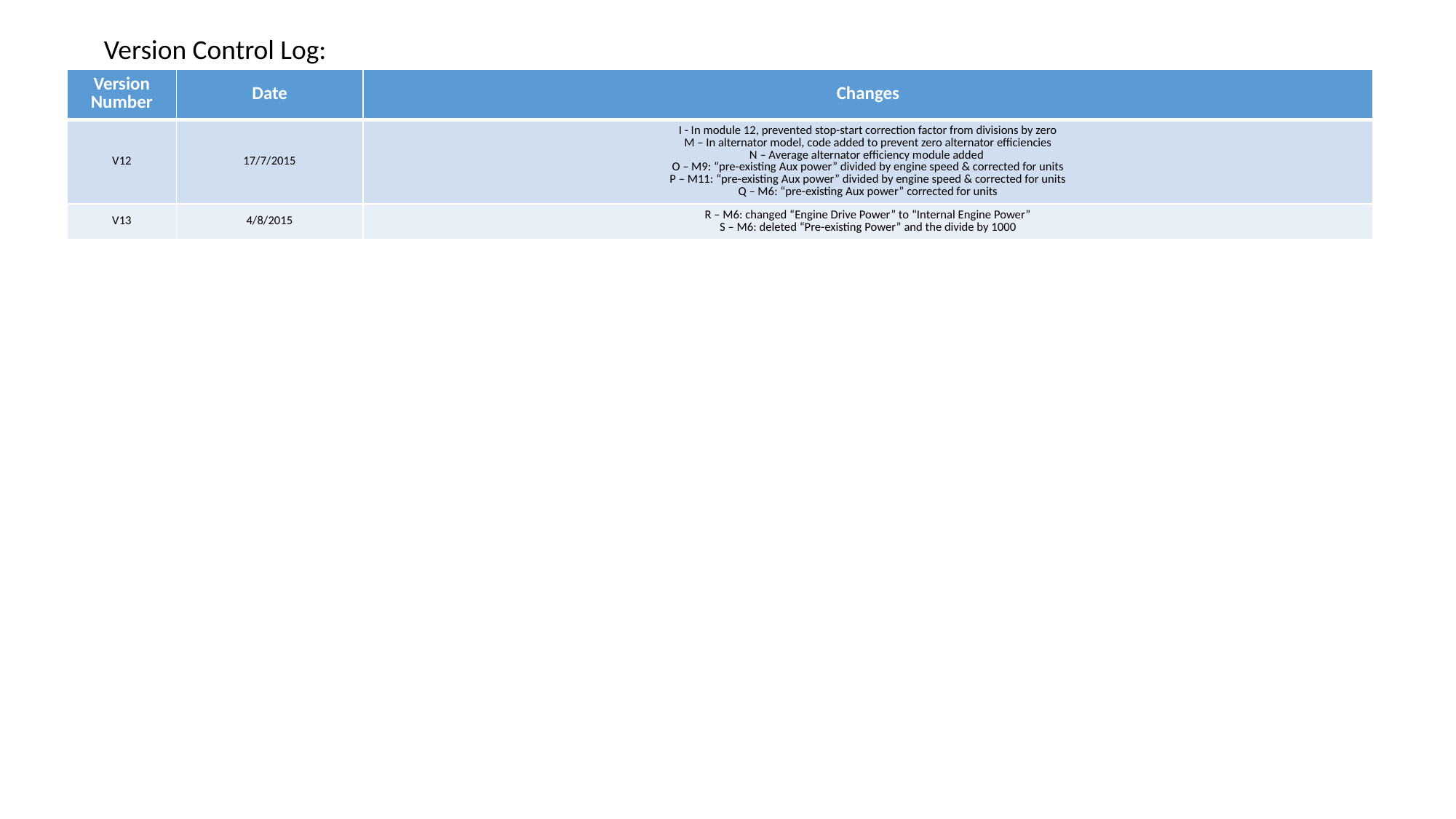

Version Control Log:
| Version Number | Date | Changes |
| --- | --- | --- |
| V12 | 17/7/2015 | I - In module 12, prevented stop-start correction factor from divisions by zero M – In alternator model, code added to prevent zero alternator efficiencies N – Average alternator efficiency module added O – M9: “pre-existing Aux power” divided by engine speed & corrected for units P – M11: “pre-existing Aux power” divided by engine speed & corrected for units Q – M6: “pre-existing Aux power” corrected for units |
| V13 | 4/8/2015 | R – M6: changed “Engine Drive Power” to “Internal Engine Power” S – M6: deleted “Pre-existing Power” and the divide by 1000 |